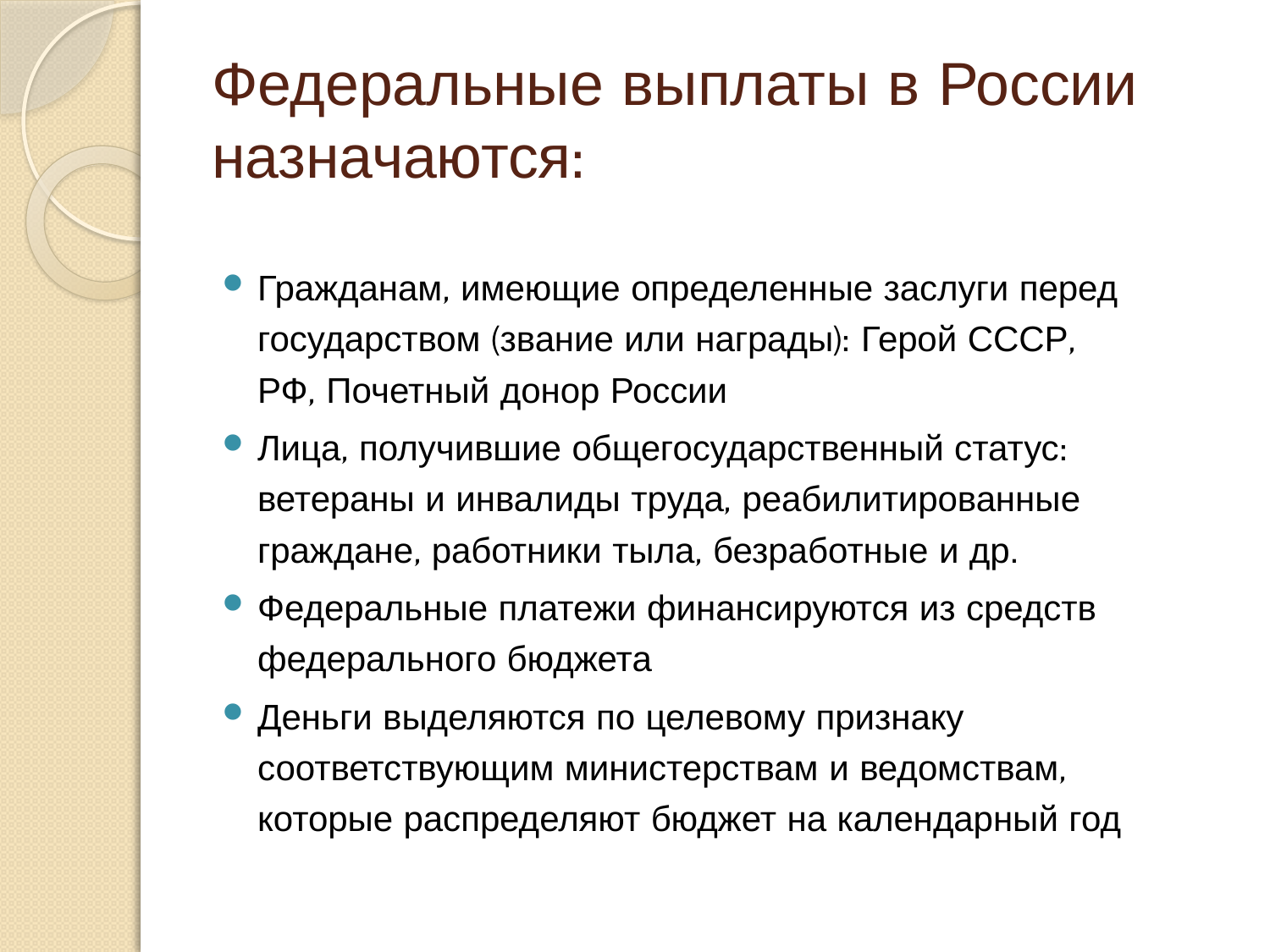

# Федеральные выплаты в России назначаются:

Гражданам, имеющие определенные заслуги перед государством (звание или награды): Герой СССР, РФ, Почетный донор России
Лица, получившие общегосударственный статус: ветераны и инвалиды труда, реабилитированные граждане, работники тыла, безработные и др.
Федеральные платежи финансируются из средств федерального бюджета
Деньги выделяются по целевому признаку соответствующим министерствам и ведомствам, которые распределяют бюджет на календарный год